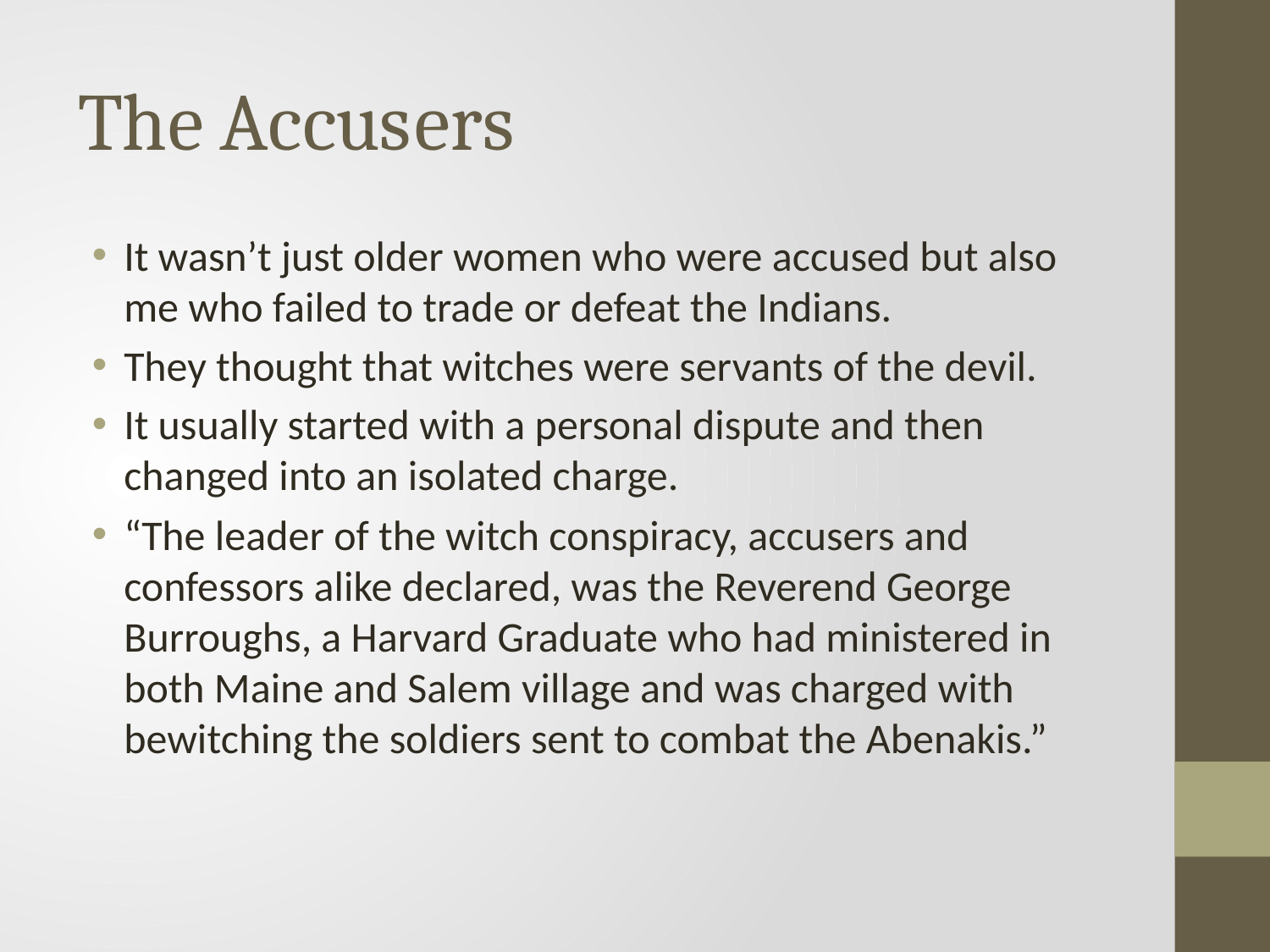

# The Accusers
It wasn’t just older women who were accused but also me who failed to trade or defeat the Indians.
They thought that witches were servants of the devil.
It usually started with a personal dispute and then changed into an isolated charge.
“The leader of the witch conspiracy, accusers and confessors alike declared, was the Reverend George Burroughs, a Harvard Graduate who had ministered in both Maine and Salem village and was charged with bewitching the soldiers sent to combat the Abenakis.”